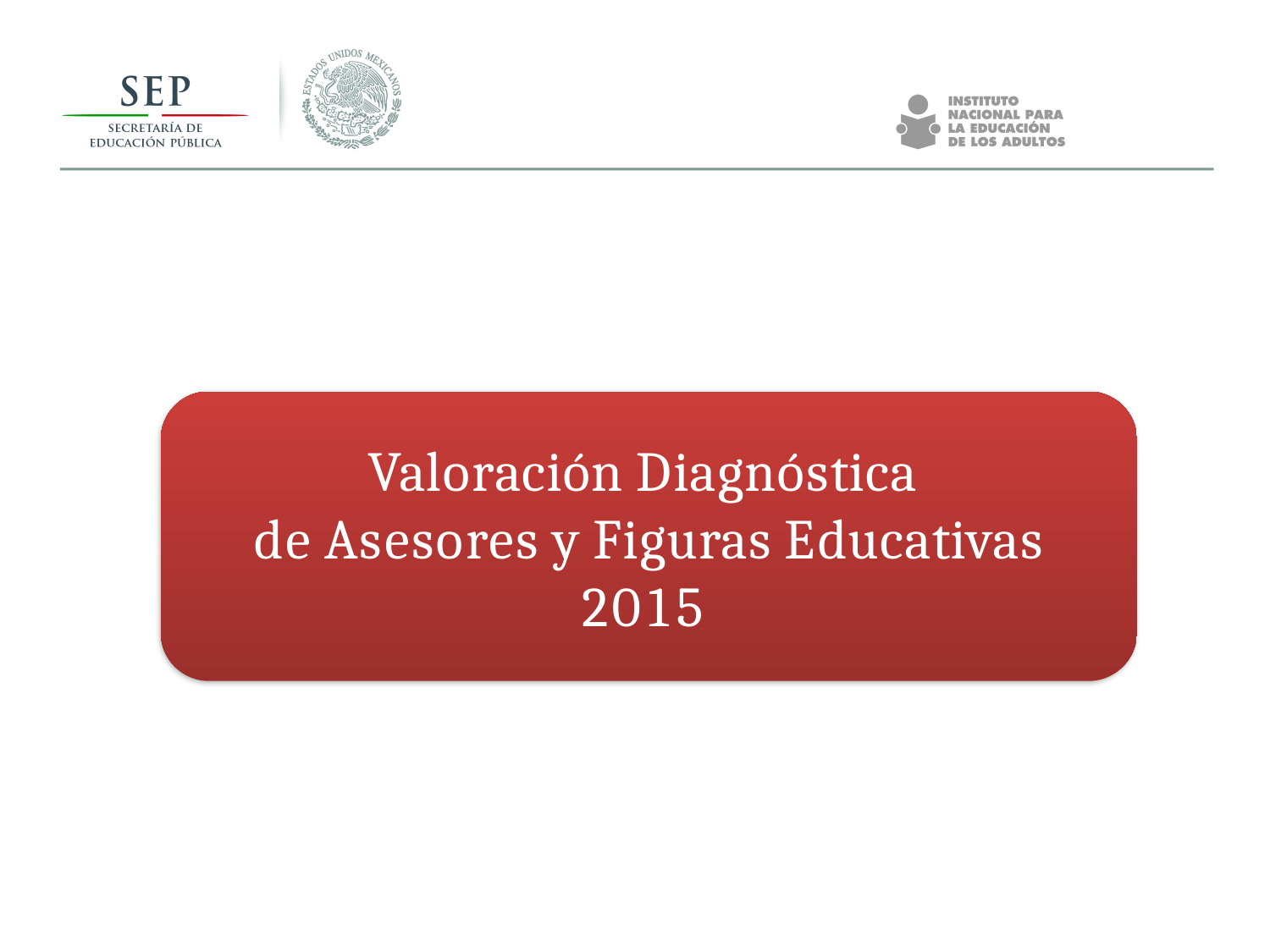

Valoración Diagnóstica
de Asesores y Figuras Educativas 2015